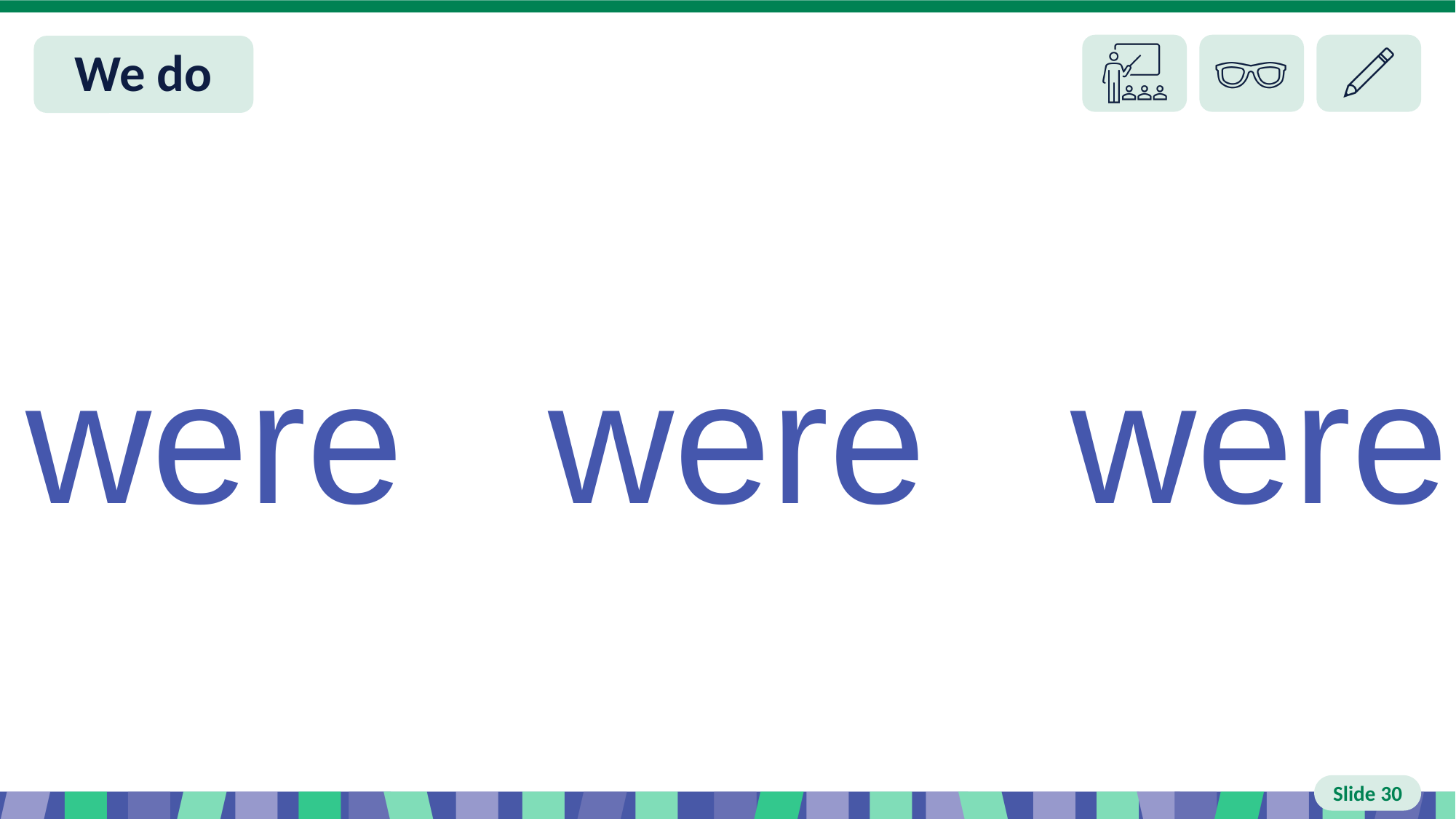

# Slide 30 We do
were   were   were